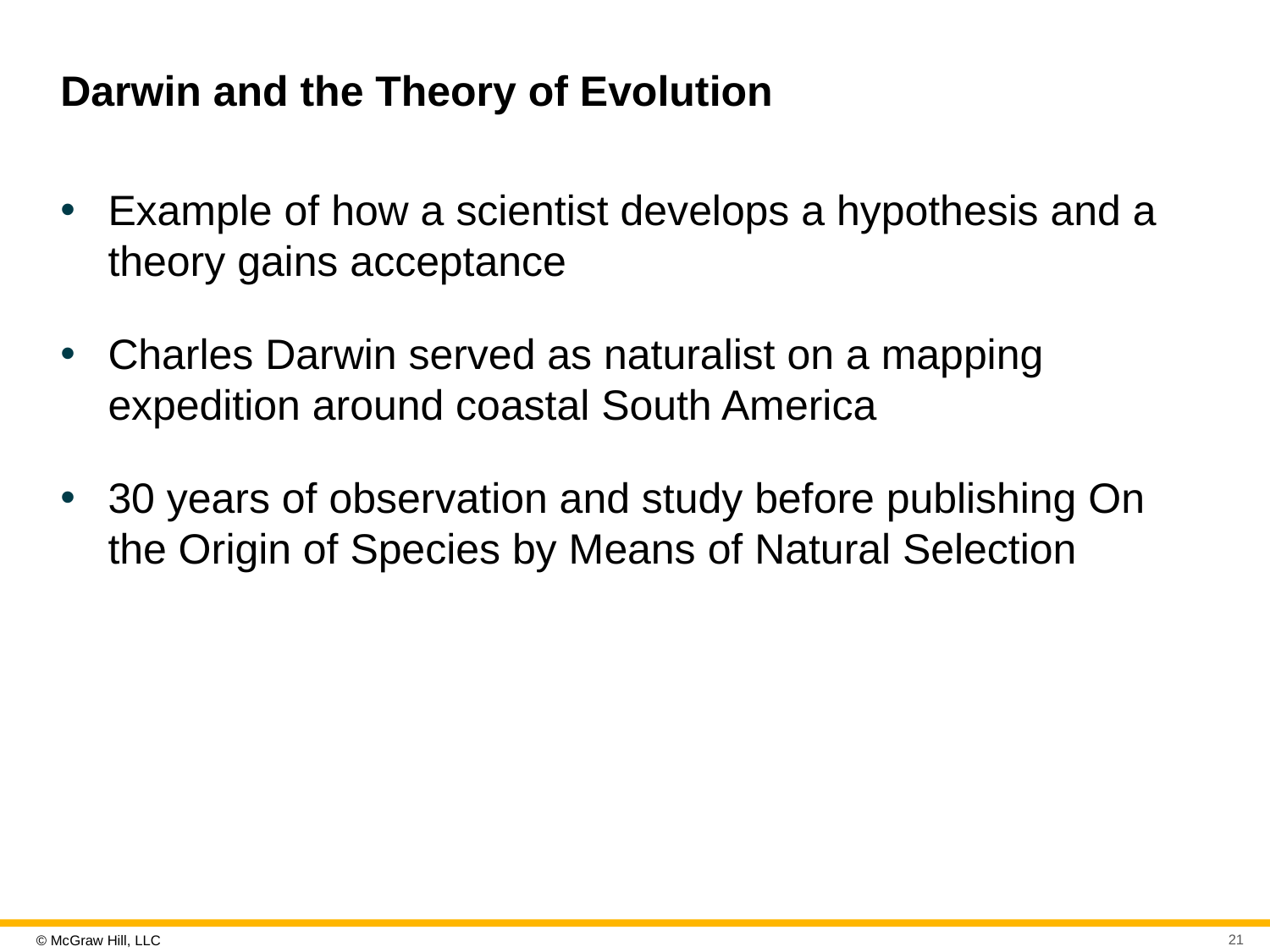

# Darwin and the Theory of Evolution
Example of how a scientist develops a hypothesis and a theory gains acceptance
Charles Darwin served as naturalist on a mapping expedition around coastal South America
30 years of observation and study before publishing On the Origin of Species by Means of Natural Selection
21